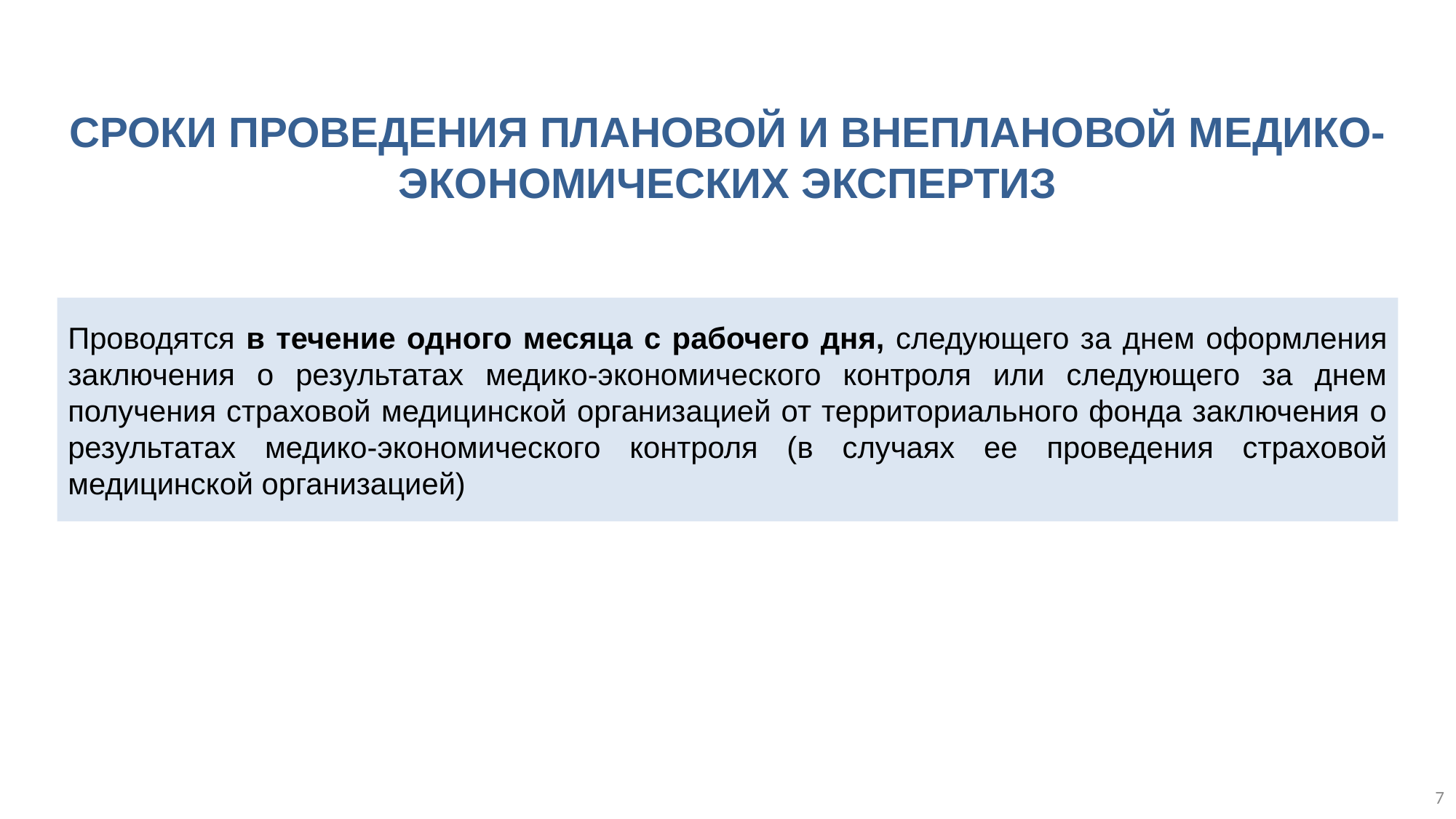

﻿Сроки проведения плановой и внеплановой медико-экономических экспертиз
﻿Проводятся в течение одного месяца с рабочего дня, следующего за днем оформления заключения о результатах медико-экономического контроля или следующего за днем получения страховой медицинской организацией от территориального фонда заключения о результатах медико-экономического контроля (в случаях ее проведения страховой медицинской организацией)
7